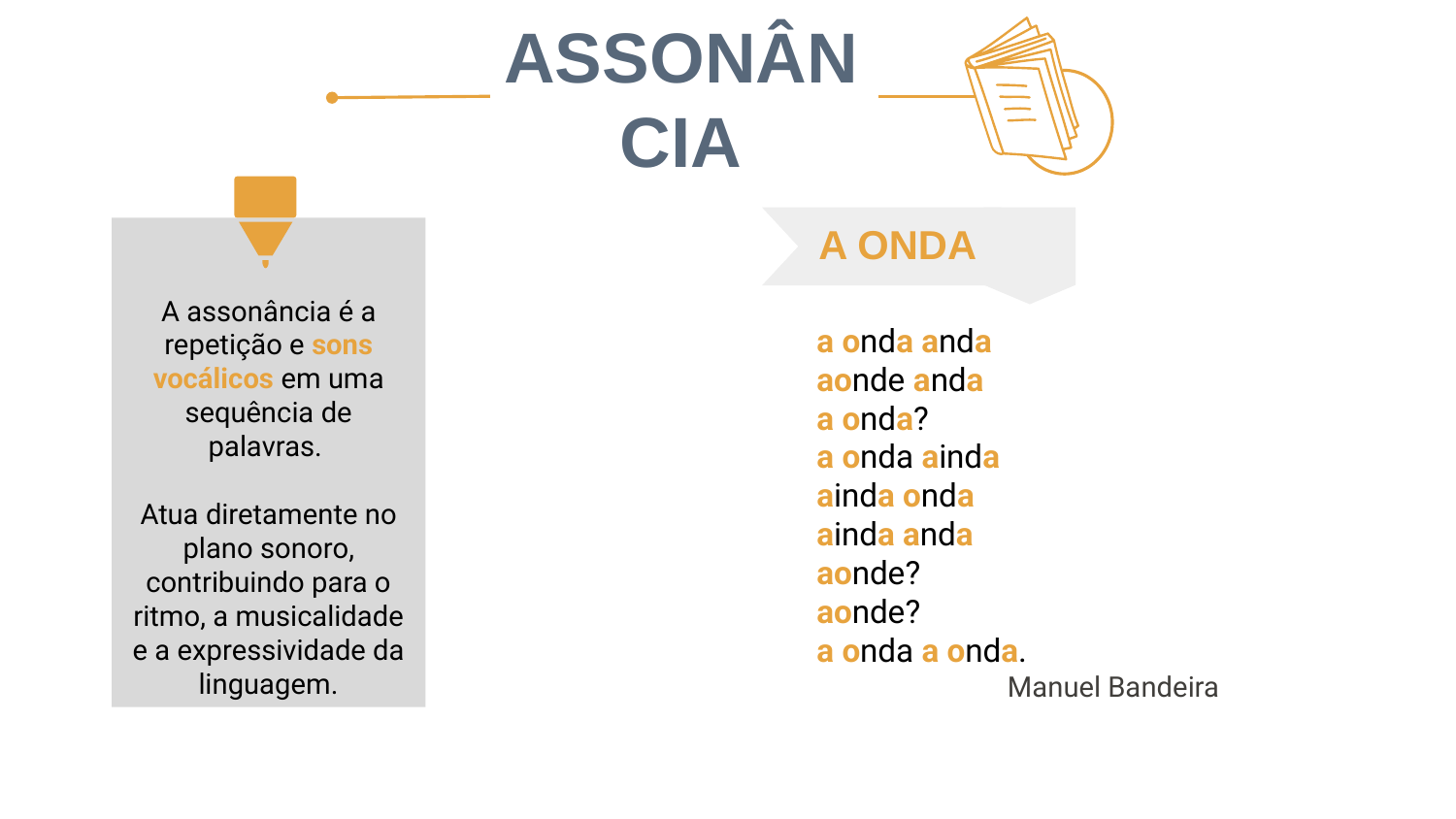

ASSONÂNCIA

a onda anda
aonde anda
a onda?
a onda ainda
ainda onda
ainda anda
aonde?
aonde?
a onda a onda.
Manuel Bandeira
A ONDA

A assonância é a repetição e sons vocálicos em uma sequência de palavras.

Atua diretamente no plano sonoro, contribuindo para o ritmo, a musicalidade e a expressividade da linguagem.